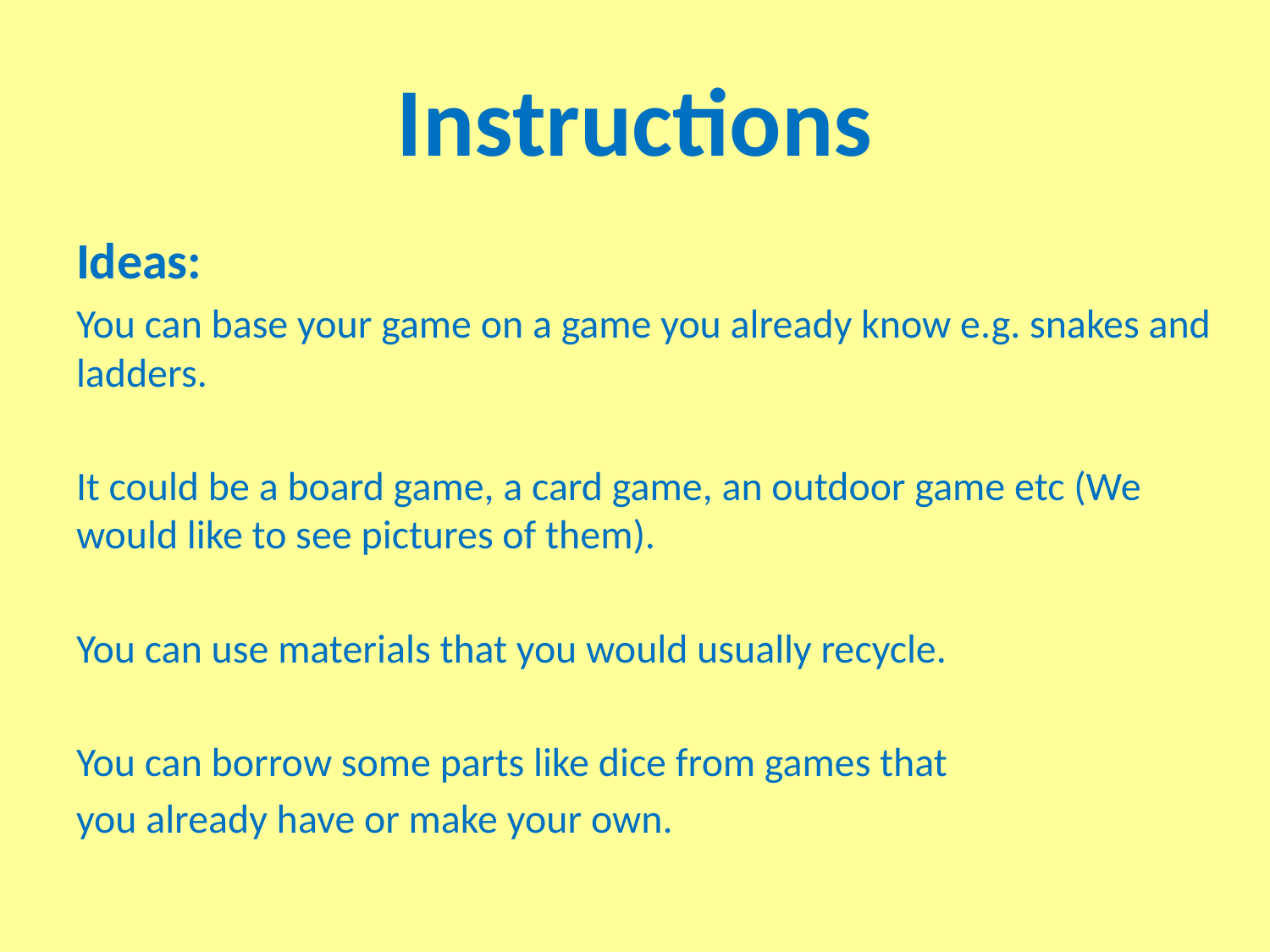

# Instructions
Ideas:
You can base your game on a game you already know e.g. snakes and ladders.

It could be a board game, a card game, an outdoor game etc (We would like to see pictures of them).

You can use materials that you would usually recycle.

You can borrow some parts like dice from games that
you already have or make your own.